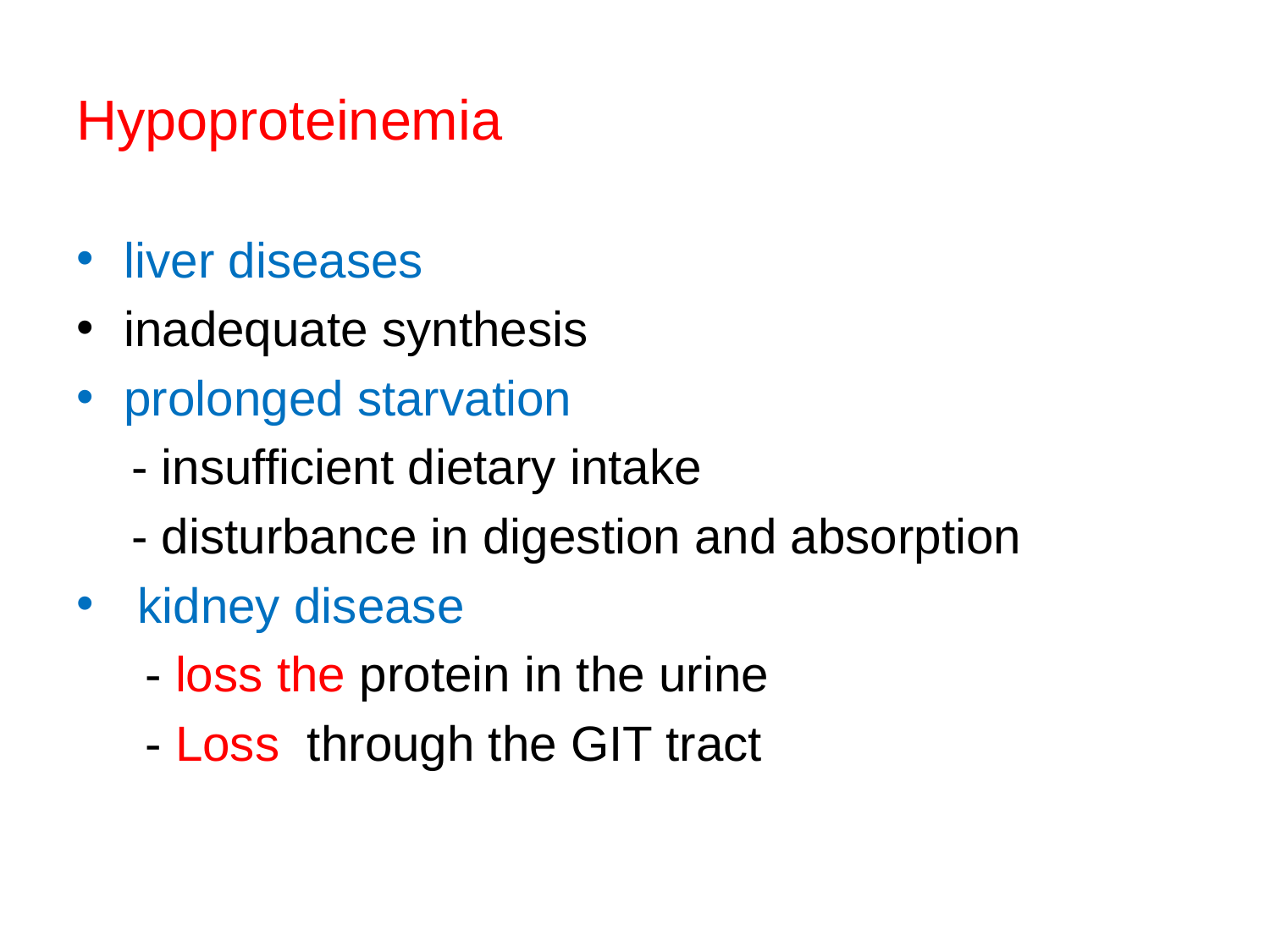

# Hypoproteinemia
liver diseases
inadequate synthesis
prolonged starvation
    - insufficient dietary intake
    - disturbance in digestion and absorption
 kidney disease
     - loss the protein in the urine
     - Loss  through the GIT tract